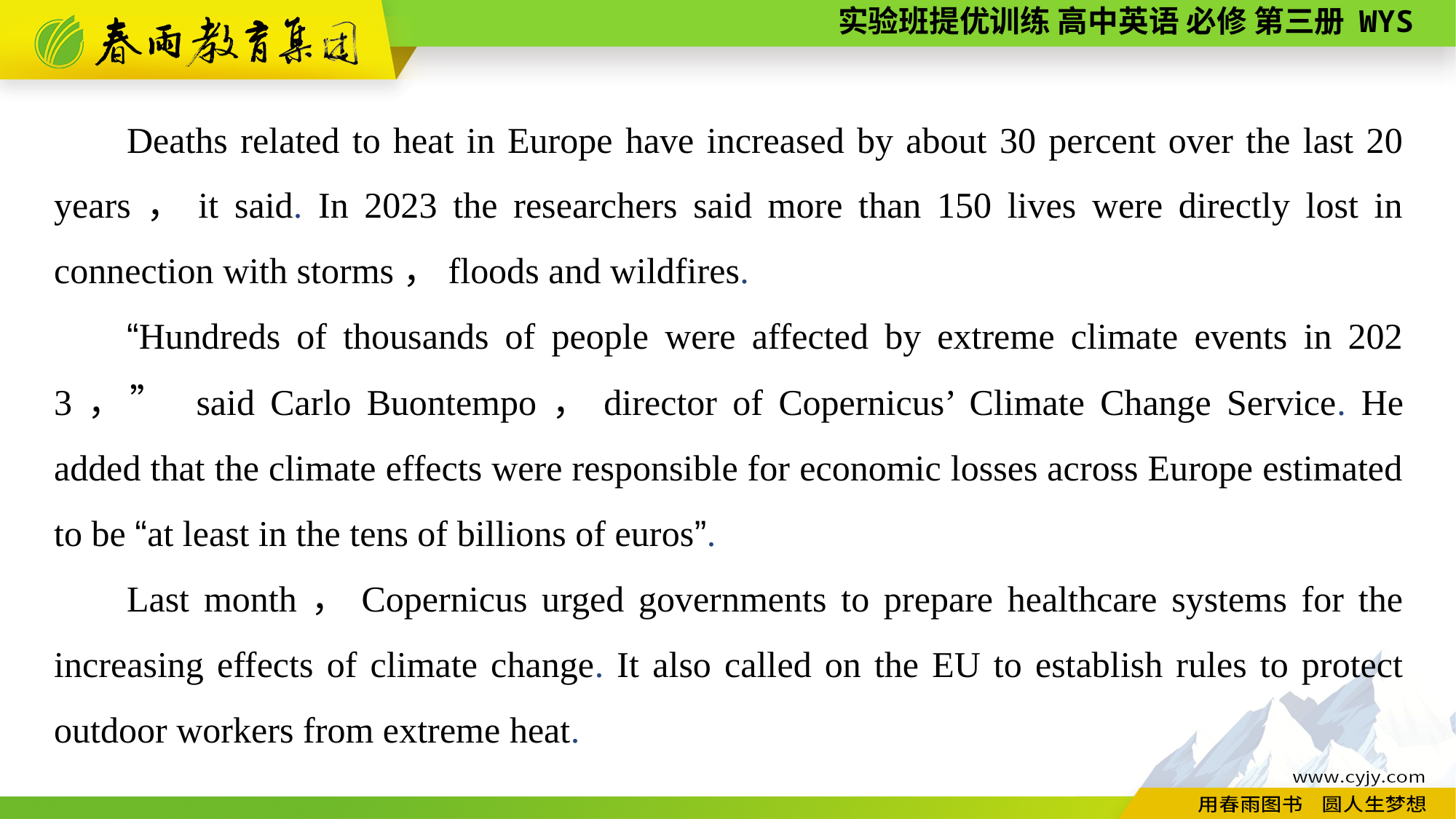

Deaths related to heat in Europe have increased by about 30 percent over the last 20 years，it said. In 2023 the researchers said more than 150 lives were directly lost in connection with storms，floods and wildfires.
“Hundreds of thousands of people were affected by extreme climate events in 2023，” said Carlo Buontempo，director of Copernicus’ Climate Change Service. He added that the climate effects were responsible for economic losses across Europe estimated to be “at least in the tens of billions of euros”.
Last month，Copernicus urged governments to prepare healthcare systems for the increasing effects of climate change. It also called on the EU to establish rules to protect outdoor workers from extreme heat.